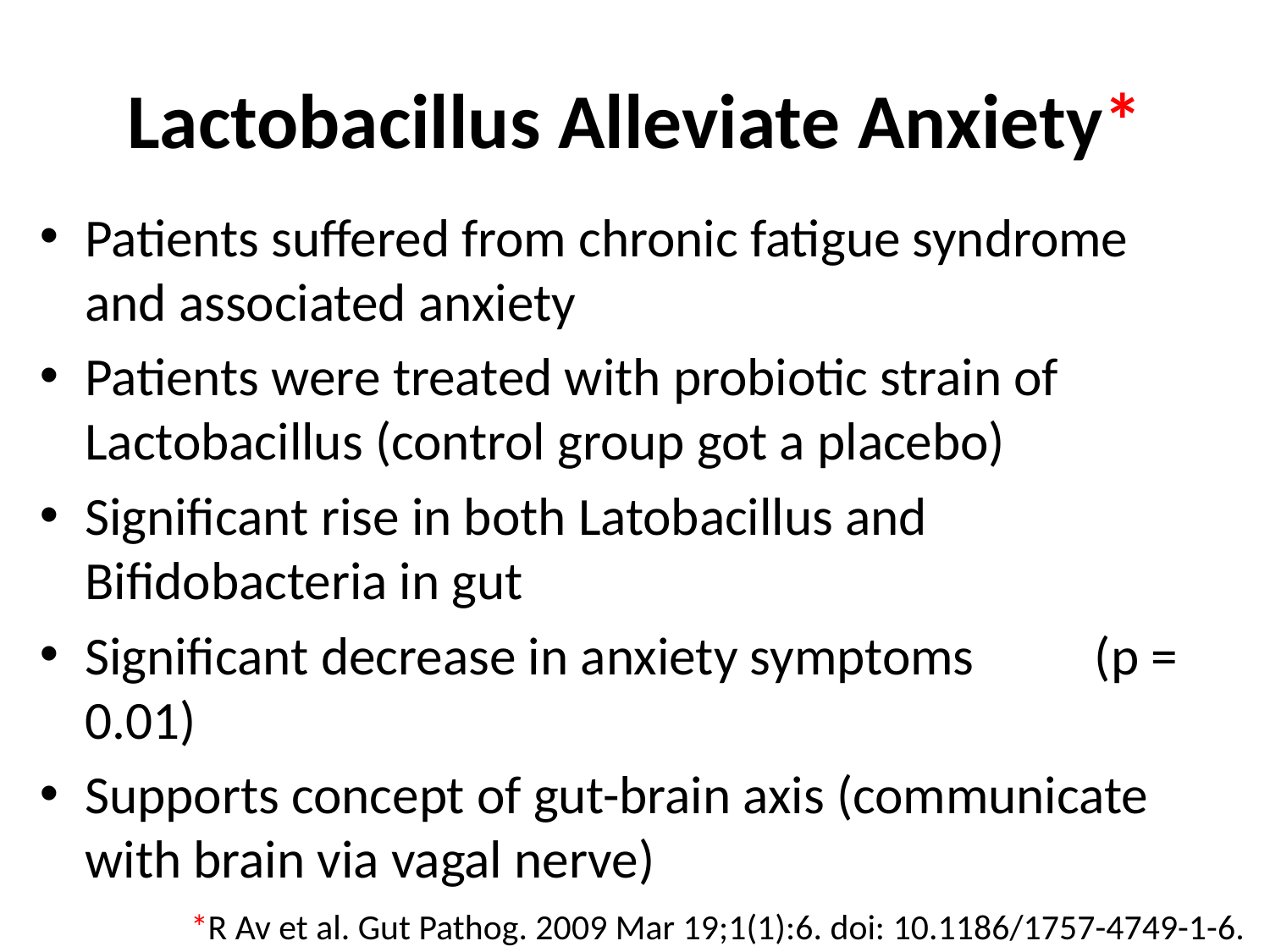

# Lactobacillus Alleviate Anxiety*
Patients suffered from chronic fatigue syndrome and associated anxiety
Patients were treated with probiotic strain of Lactobacillus (control group got a placebo)
Significant rise in both Latobacillus and Bifidobacteria in gut
Significant decrease in anxiety symptoms          (p = 0.01)
Supports concept of gut-brain axis (communicate with brain via vagal nerve)
*R Av et al. Gut Pathog. 2009 Mar 19;1(1):6. doi: 10.1186/1757-4749-1-6.